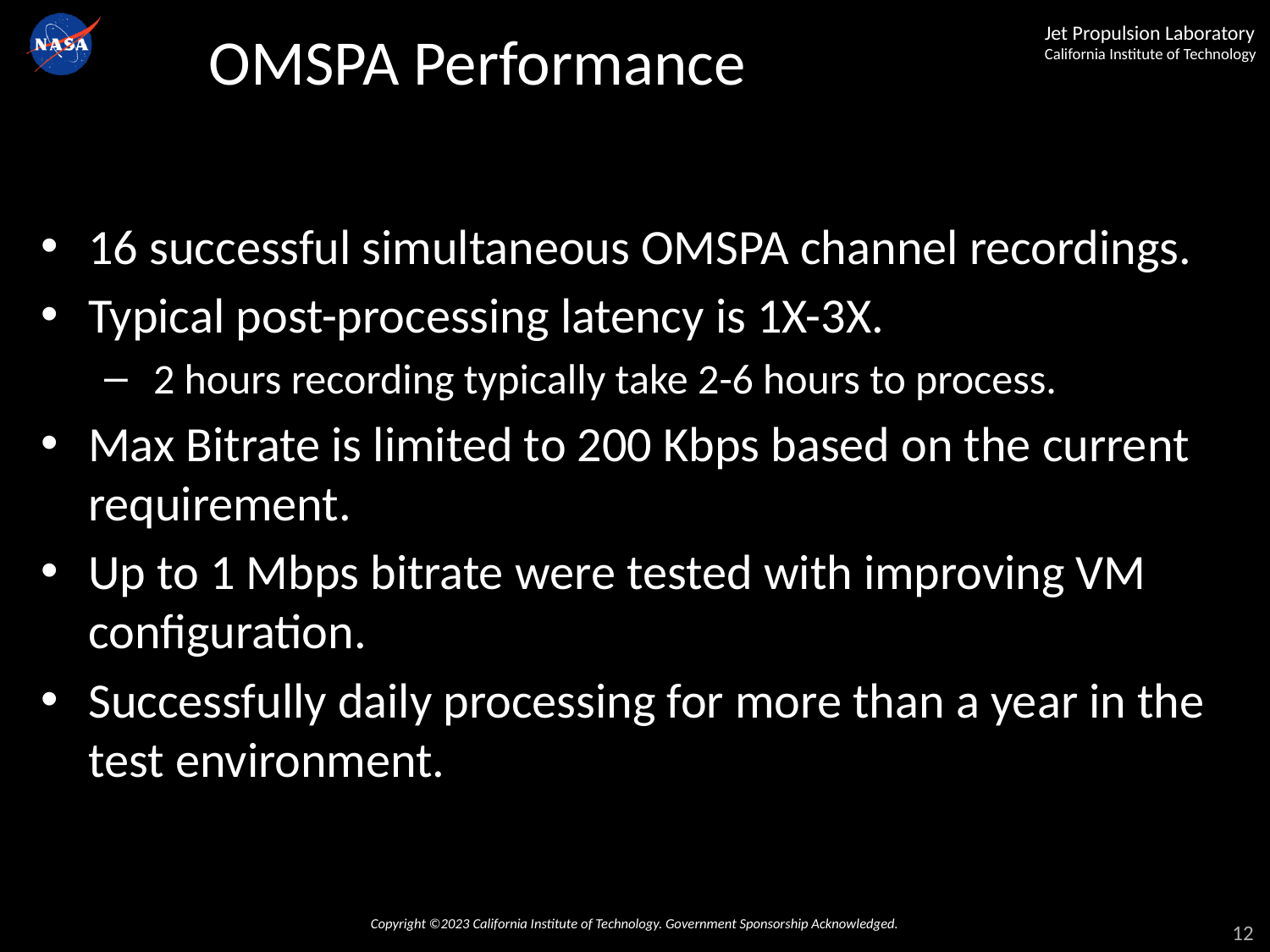

# OMSPA Performance
16 successful simultaneous OMSPA channel recordings.
Typical post-processing latency is 1X-3X.
 2 hours recording typically take 2-6 hours to process.
Max Bitrate is limited to 200 Kbps based on the current requirement.
Up to 1 Mbps bitrate were tested with improving VM configuration.
Successfully daily processing for more than a year in the test environment.

12